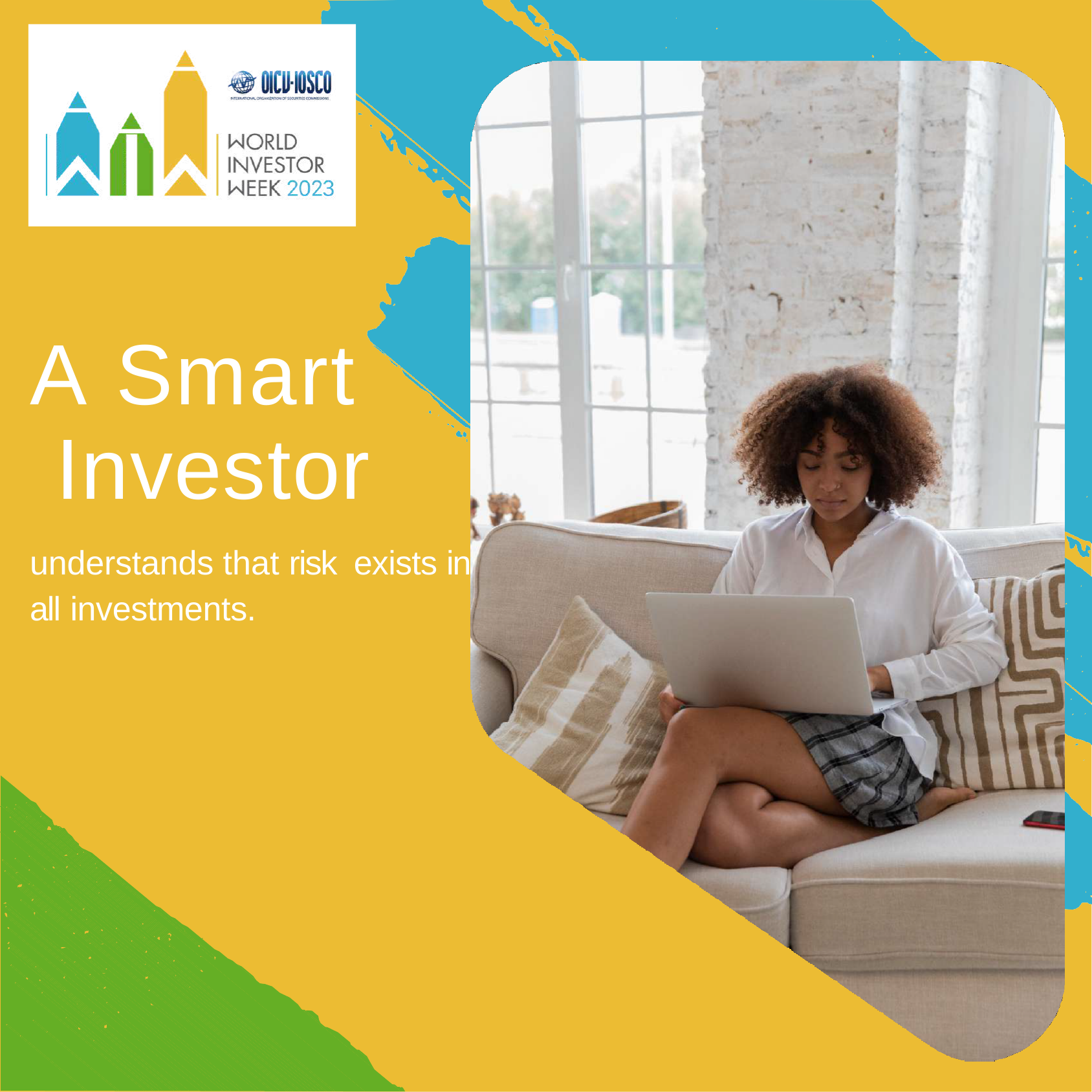

# A Smart  Investor
understands that risk  exists in all investments.